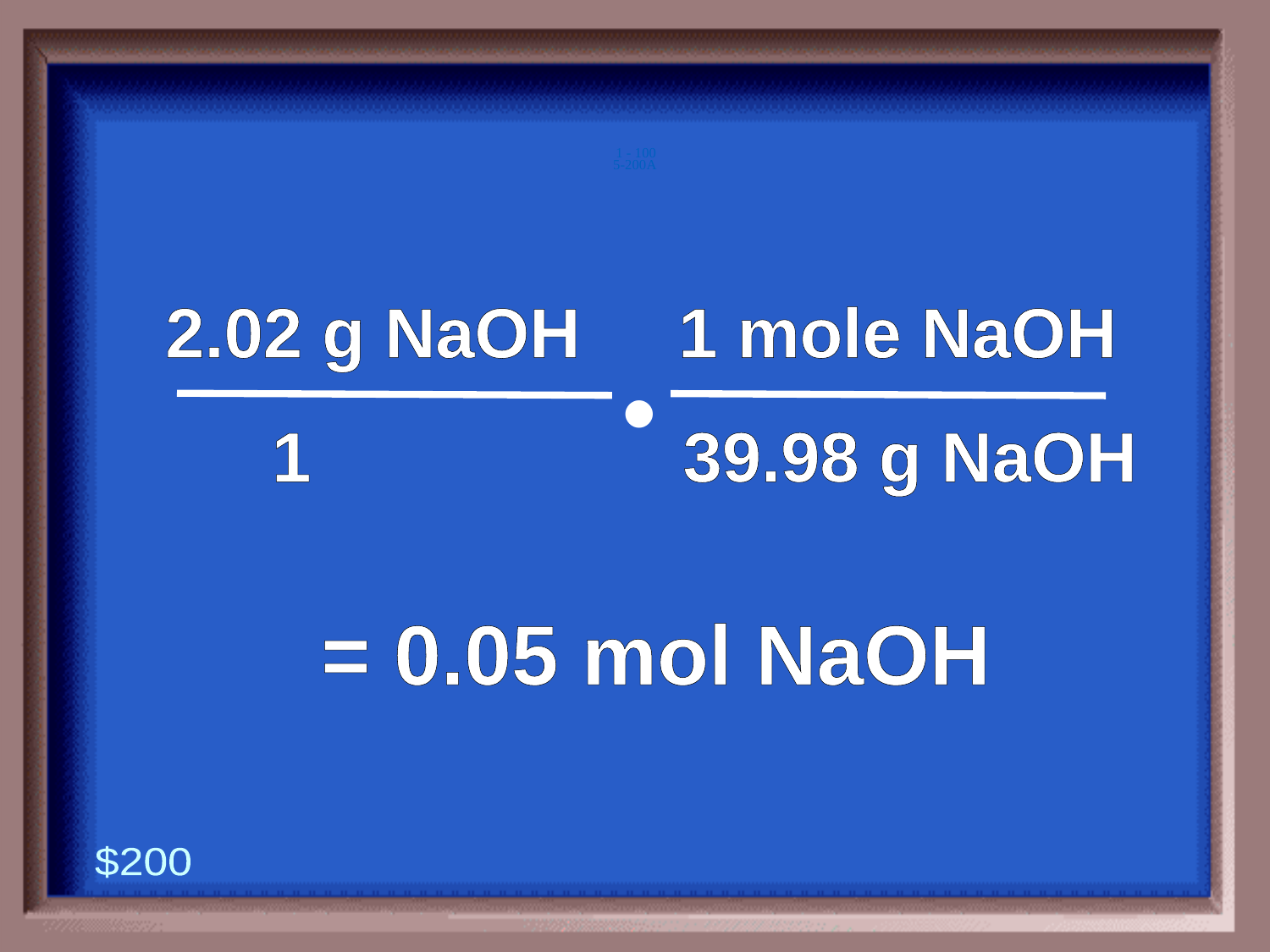

5-200A

1 - 100
2.02 g NaOH     1 mole NaOH
	1		        39.98 g NaOH
•
 = 0.05 mol NaOH
$200